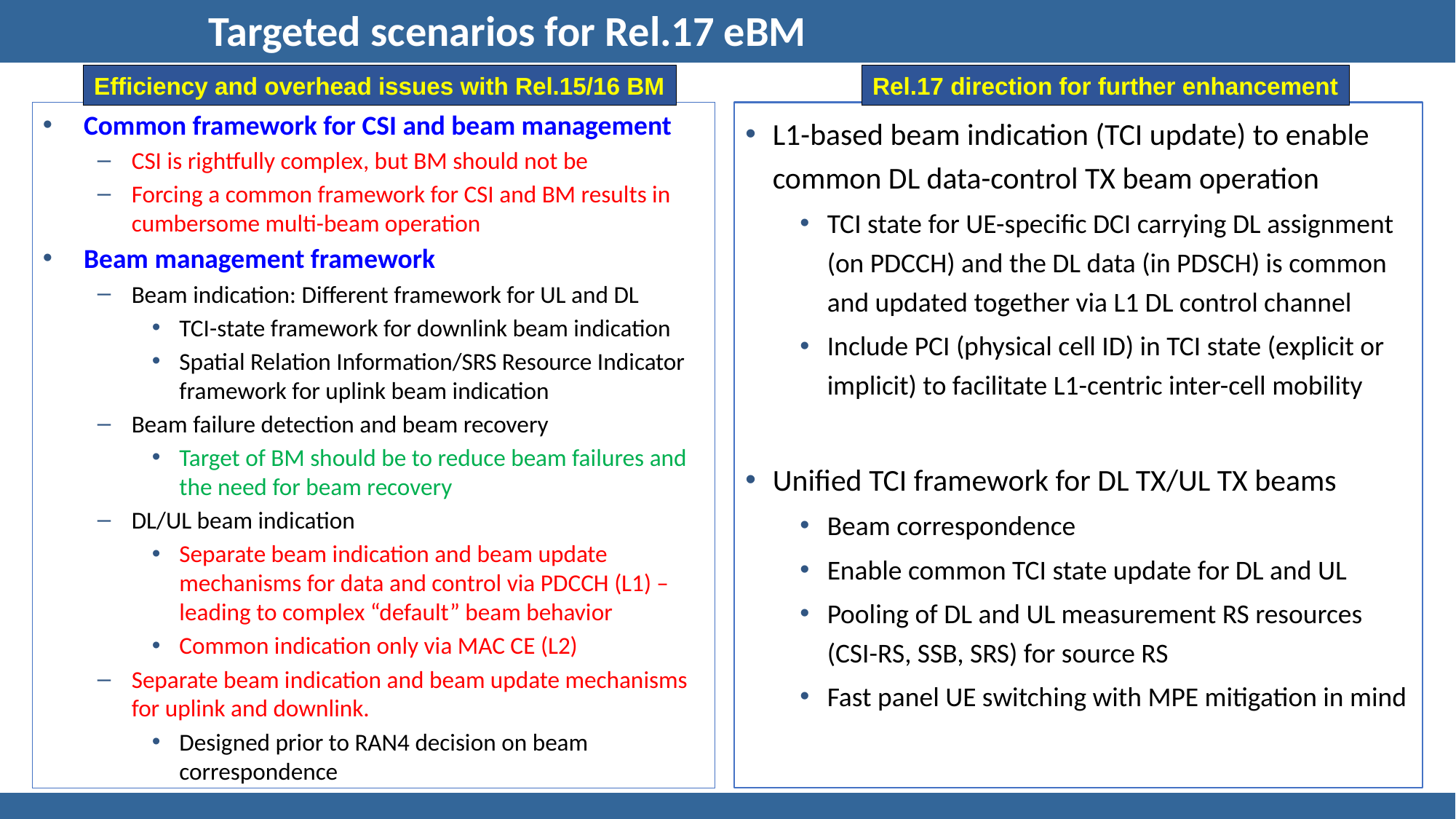

# Targeted scenarios for Rel.17 eBM
Efficiency and overhead issues with Rel.15/16 BM
Rel.17 direction for further enhancement
Common framework for CSI and beam management
CSI is rightfully complex, but BM should not be
Forcing a common framework for CSI and BM results in cumbersome multi-beam operation
Beam management framework
Beam indication: Different framework for UL and DL
TCI-state framework for downlink beam indication
Spatial Relation Information/SRS Resource Indicator framework for uplink beam indication
Beam failure detection and beam recovery
Target of BM should be to reduce beam failures and the need for beam recovery
DL/UL beam indication
Separate beam indication and beam update mechanisms for data and control via PDCCH (L1) – leading to complex “default” beam behavior
Common indication only via MAC CE (L2)
Separate beam indication and beam update mechanisms for uplink and downlink.
Designed prior to RAN4 decision on beam correspondence
L1-based beam indication (TCI update) to enable common DL data-control TX beam operation
TCI state for UE-specific DCI carrying DL assignment (on PDCCH) and the DL data (in PDSCH) is common and updated together via L1 DL control channel
Include PCI (physical cell ID) in TCI state (explicit or implicit) to facilitate L1-centric inter-cell mobility

Unified TCI framework for DL TX/UL TX beams
Beam correspondence
Enable common TCI state update for DL and UL
Pooling of DL and UL measurement RS resources (CSI-RS, SSB, SRS) for source RS
Fast panel UE switching with MPE mitigation in mind